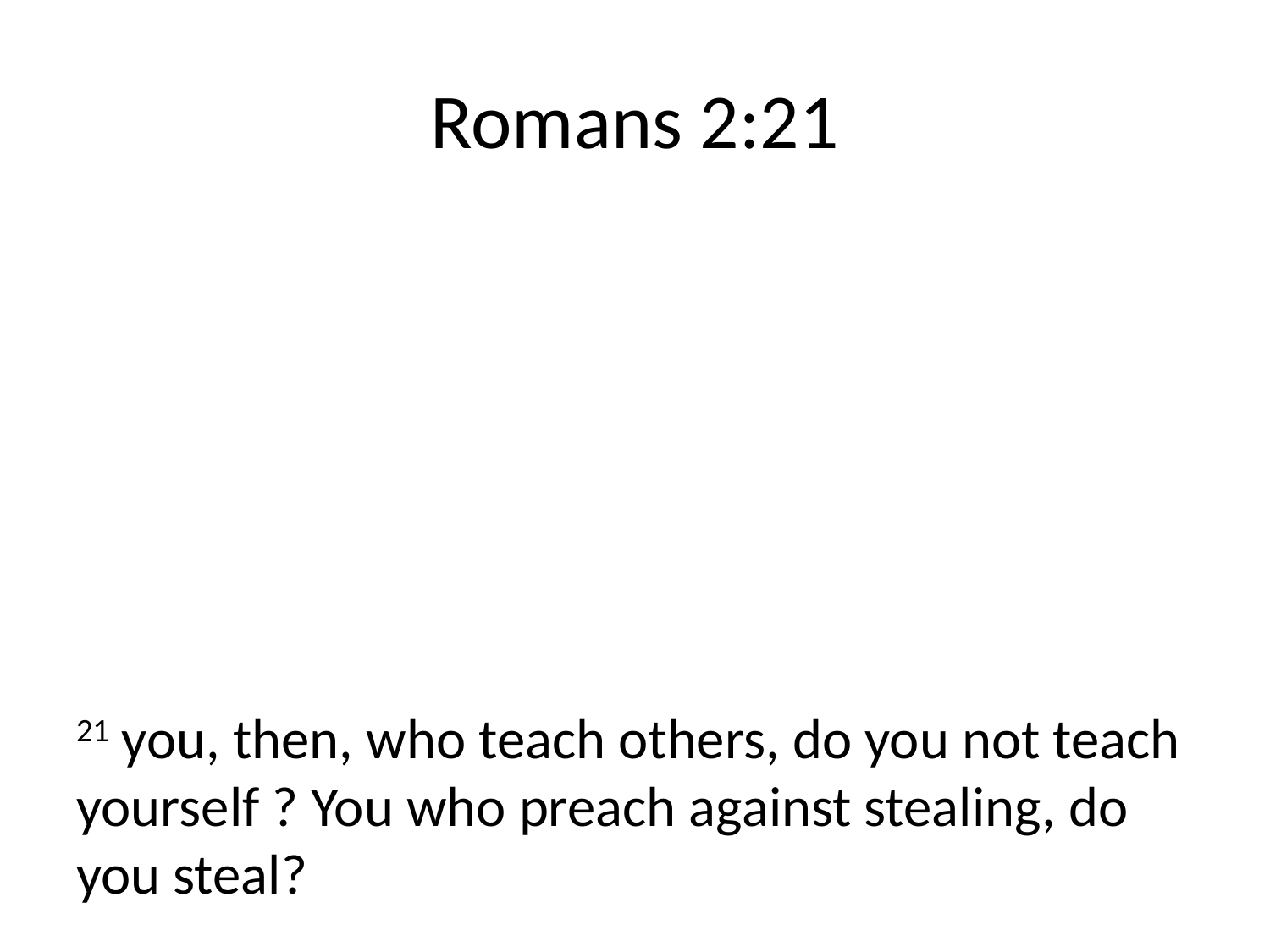

# Romans 2:21

21 you, then, who teach others, do you not teach yourself ? You who preach against stealing, do you steal?